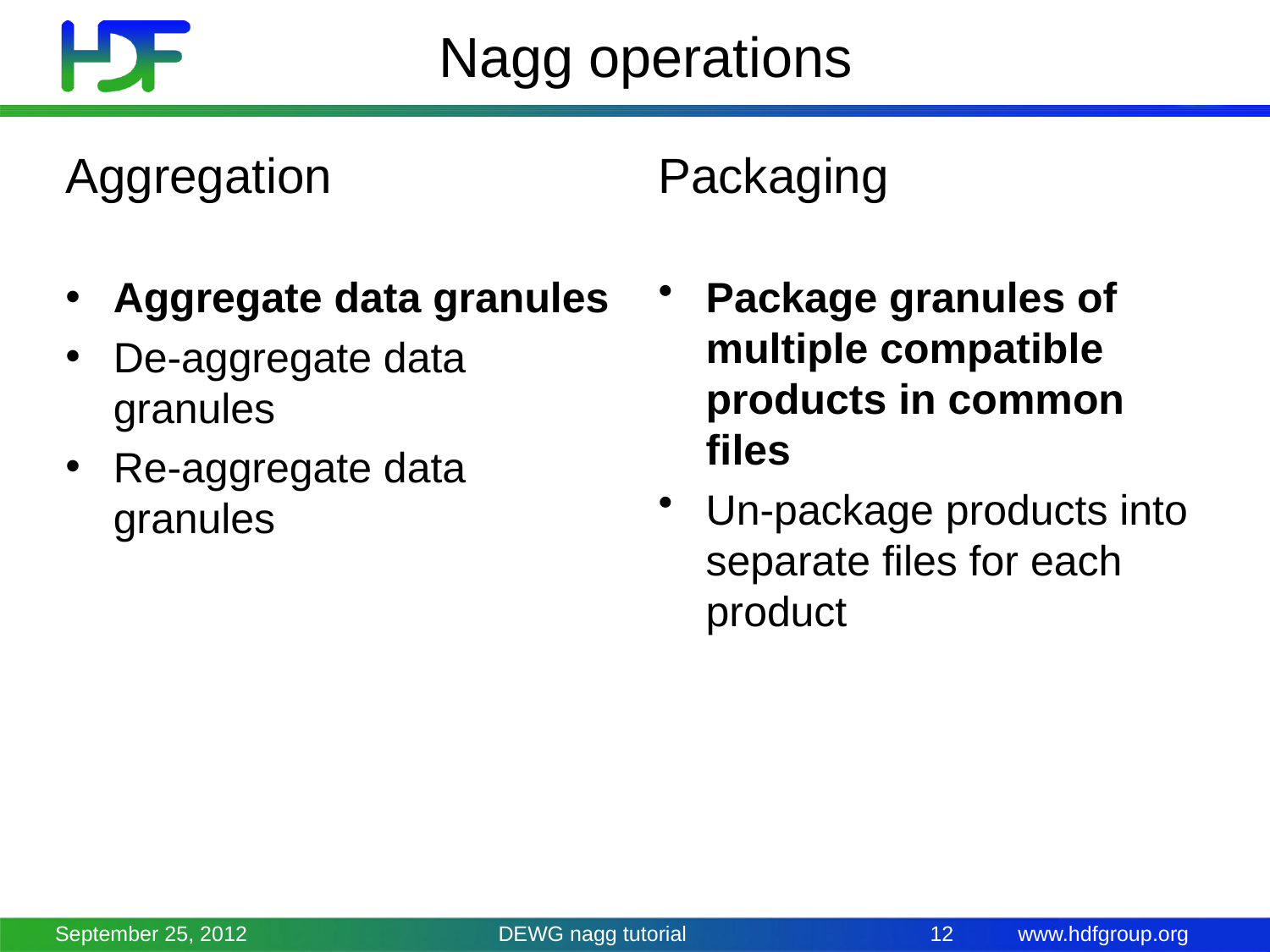

# Nagg operations
Aggregation

Aggregate data granules
De-aggregate data granules
Re-aggregate data granules
Packaging

Package granules of multiple compatible products in common files
Un-package products into separate files for each product

September 25, 2012
DEWG nagg tutorial
12